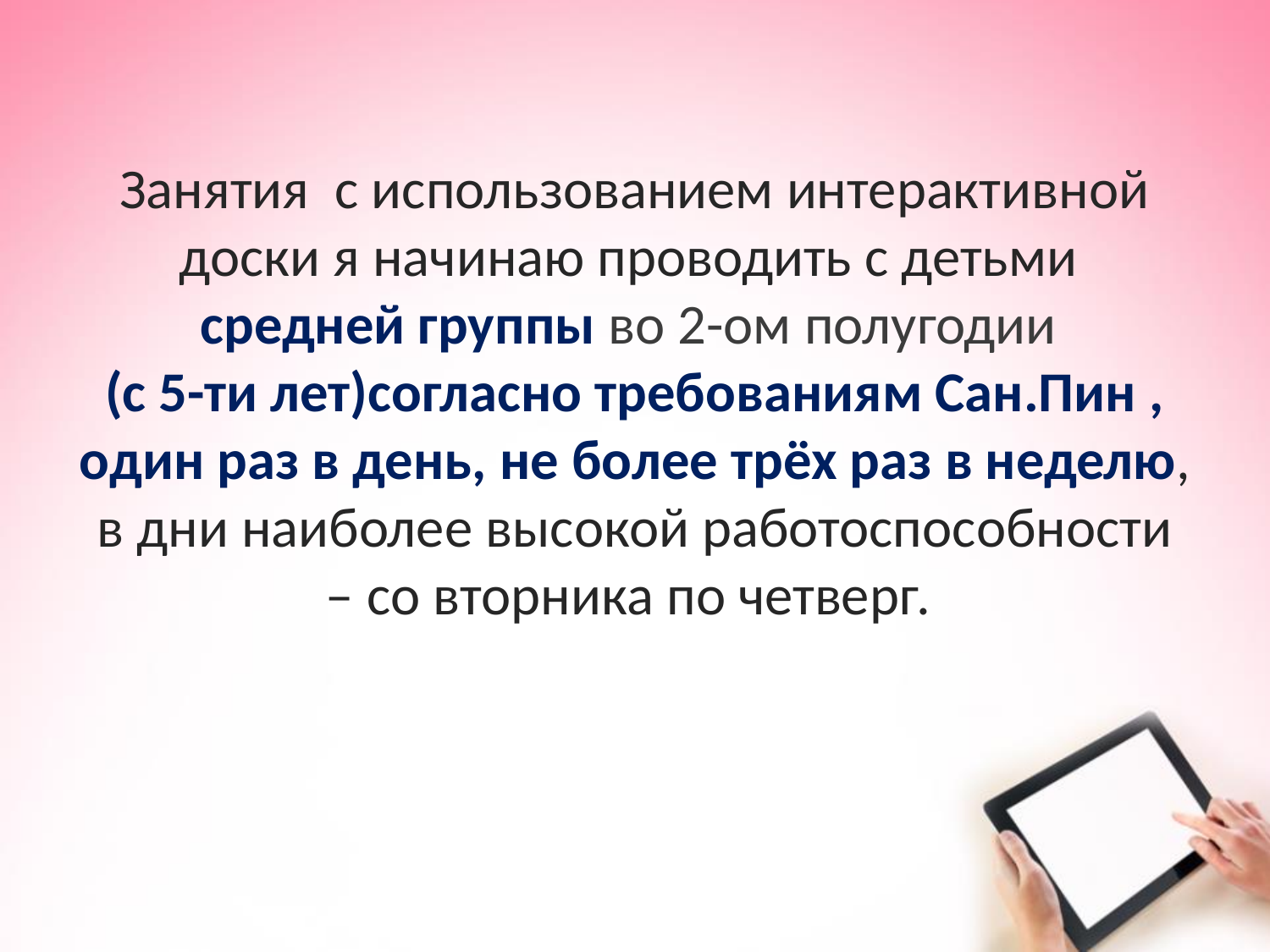

# Занятия  с использованием интерактивной доски я начинаю проводить с детьми средней группы во 2-ом полугодии (с 5-ти лет)согласно требованиям Сан.Пин , один раз в день, не более трёх раз в неделю, в дни наиболее высокой работоспособности – со вторника по четверг.